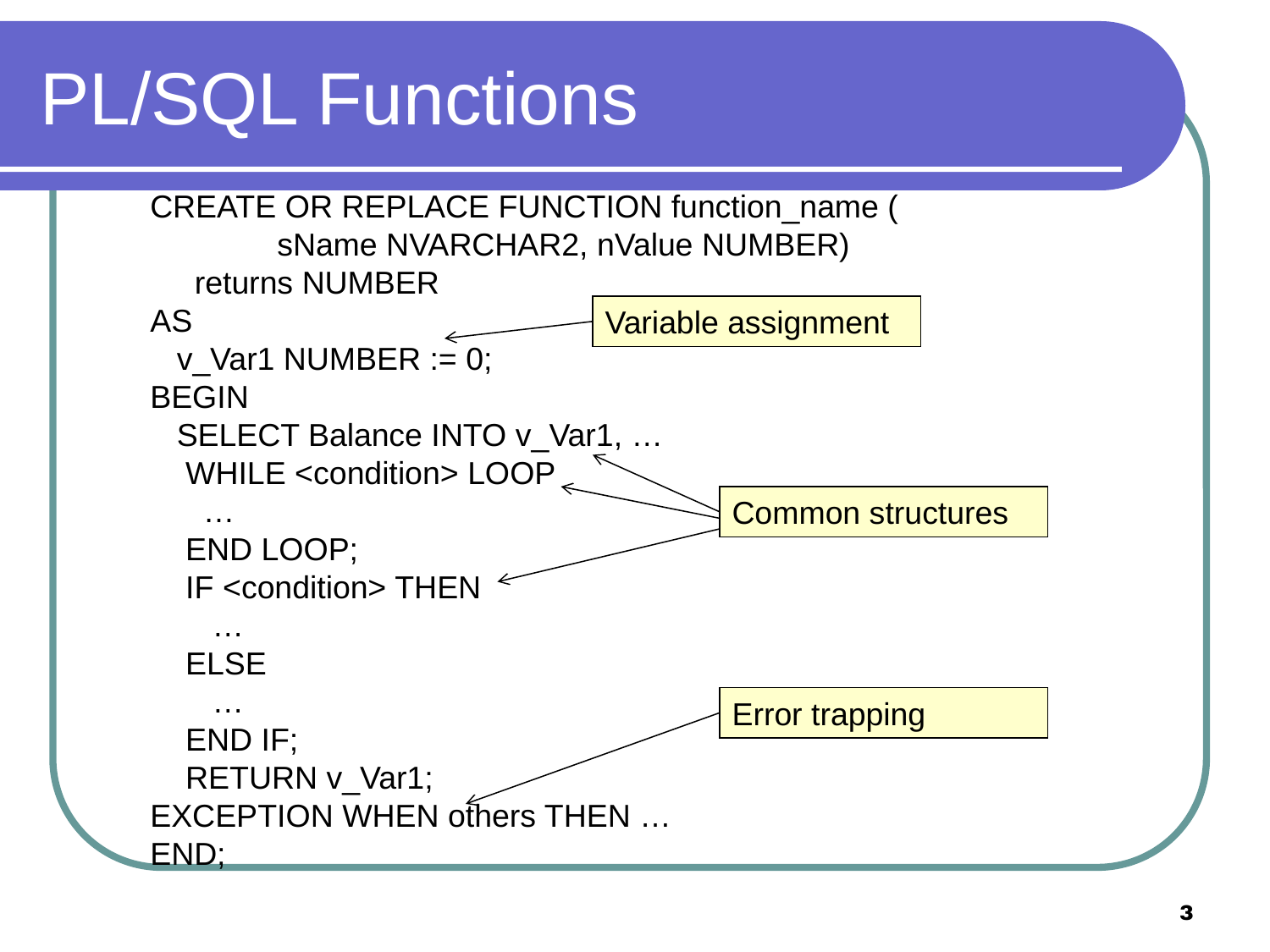

# PL/SQL Functions
CREATE OR REPLACE FUNCTION function_name (
	sName NVARCHAR2, nValue NUMBER)
     returns NUMBER
AS
   v_Var1 NUMBER := 0;
BEGIN
   SELECT Balance INTO v_Var1, …
    WHILE <condition> LOOP
      …
    END LOOP;
    IF <condition> THEN
       …
    ELSE
       …
    END IF;
    RETURN v_Var1;
EXCEPTION WHEN others THEN …
END;
Variable assignment
Common structures
Error trapping
3